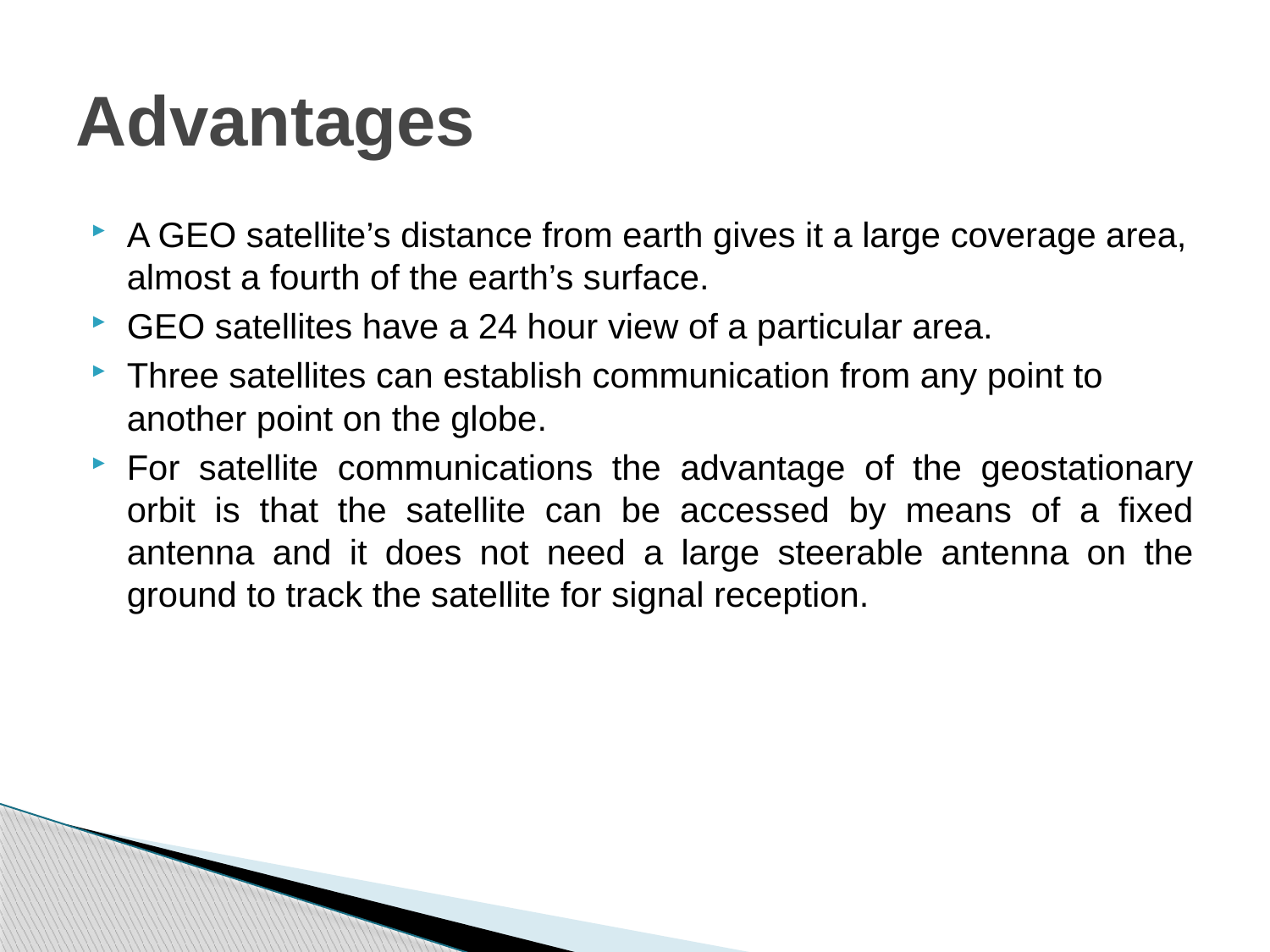

# Advantages
A GEO satellite’s distance from earth gives it a large coverage area, almost a fourth of the earth’s surface.
GEO satellites have a 24 hour view of a particular area.
Three satellites can establish communication from any point to another point on the globe.
For satellite communications the advantage of the geostationary orbit is that the satellite can be accessed by means of a fixed antenna and it does not need a large steerable antenna on the ground to track the satellite for signal reception.